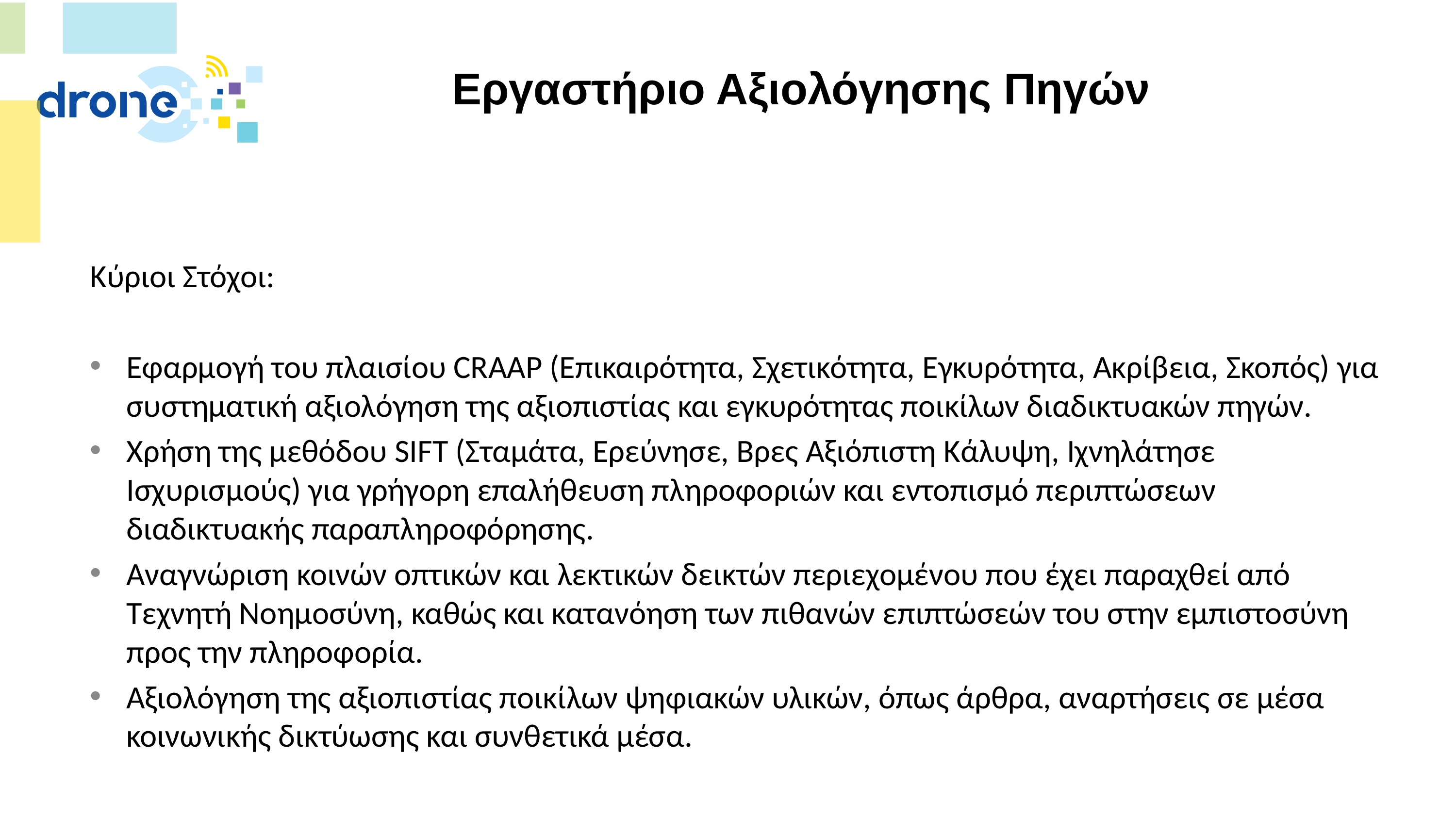

# Εργαστήριο Αξιολόγησης Πηγών

Κύριοι Στόχοι:

Εφαρμογή του πλαισίου CRAAP (Επικαιρότητα, Σχετικότητα, Εγκυρότητα, Ακρίβεια, Σκοπός) για συστηματική αξιολόγηση της αξιοπιστίας και εγκυρότητας ποικίλων διαδικτυακών πηγών.
Χρήση της μεθόδου SIFT (Σταμάτα, Ερεύνησε, Βρες Αξιόπιστη Κάλυψη, Ιχνηλάτησε Ισχυρισμούς) για γρήγορη επαλήθευση πληροφοριών και εντοπισμό περιπτώσεων διαδικτυακής παραπληροφόρησης.
Αναγνώριση κοινών οπτικών και λεκτικών δεικτών περιεχομένου που έχει παραχθεί από Τεχνητή Νοημοσύνη, καθώς και κατανόηση των πιθανών επιπτώσεών του στην εμπιστοσύνη προς την πληροφορία.
Αξιολόγηση της αξιοπιστίας ποικίλων ψηφιακών υλικών, όπως άρθρα, αναρτήσεις σε μέσα κοινωνικής δικτύωσης και συνθετικά μέσα.